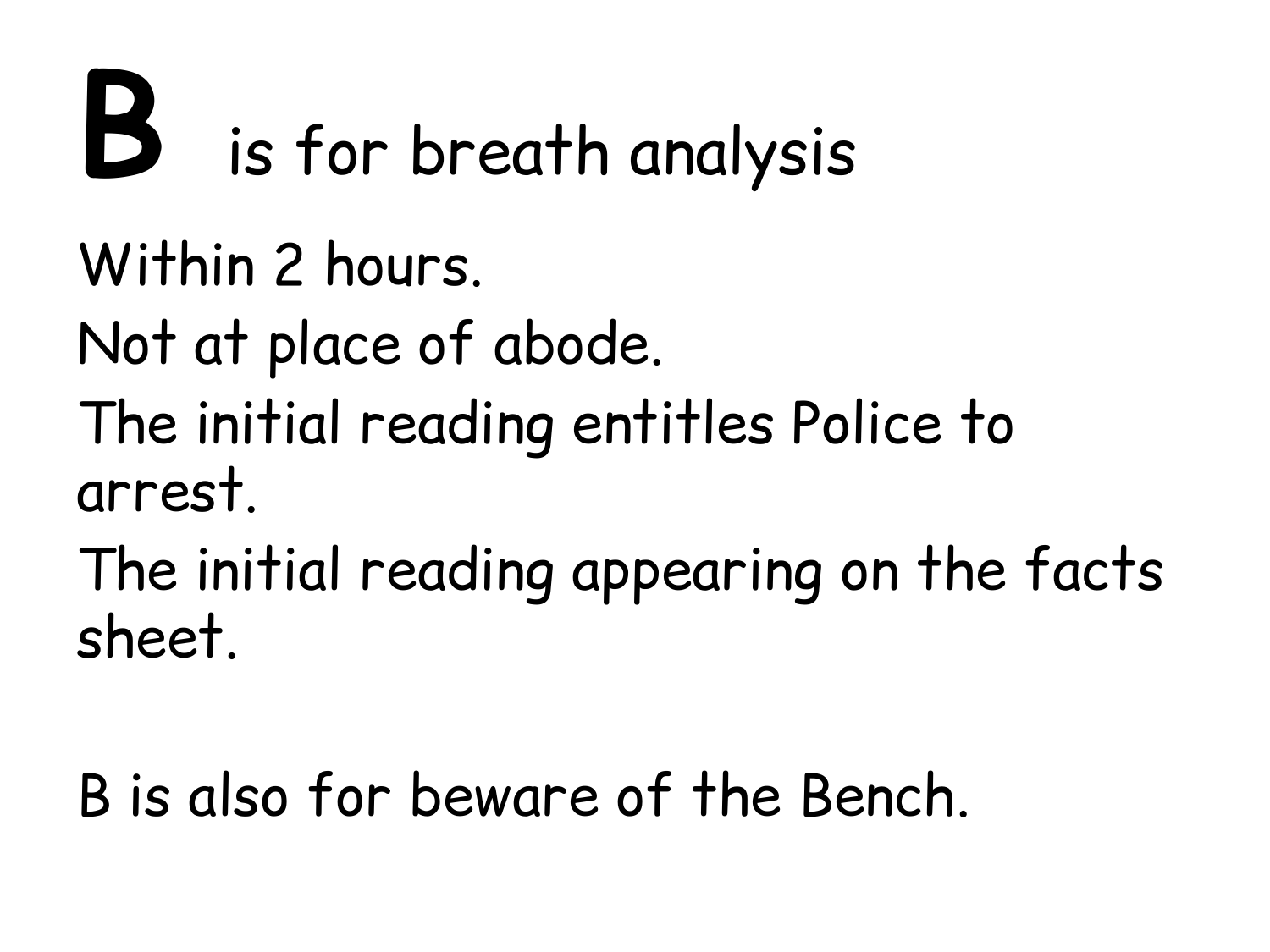

# B is for breath analysis
Within 2 hours.
Not at place of abode.
The initial reading entitles Police to arrest.
The initial reading appearing on the facts sheet.

B is also for beware of the Bench.